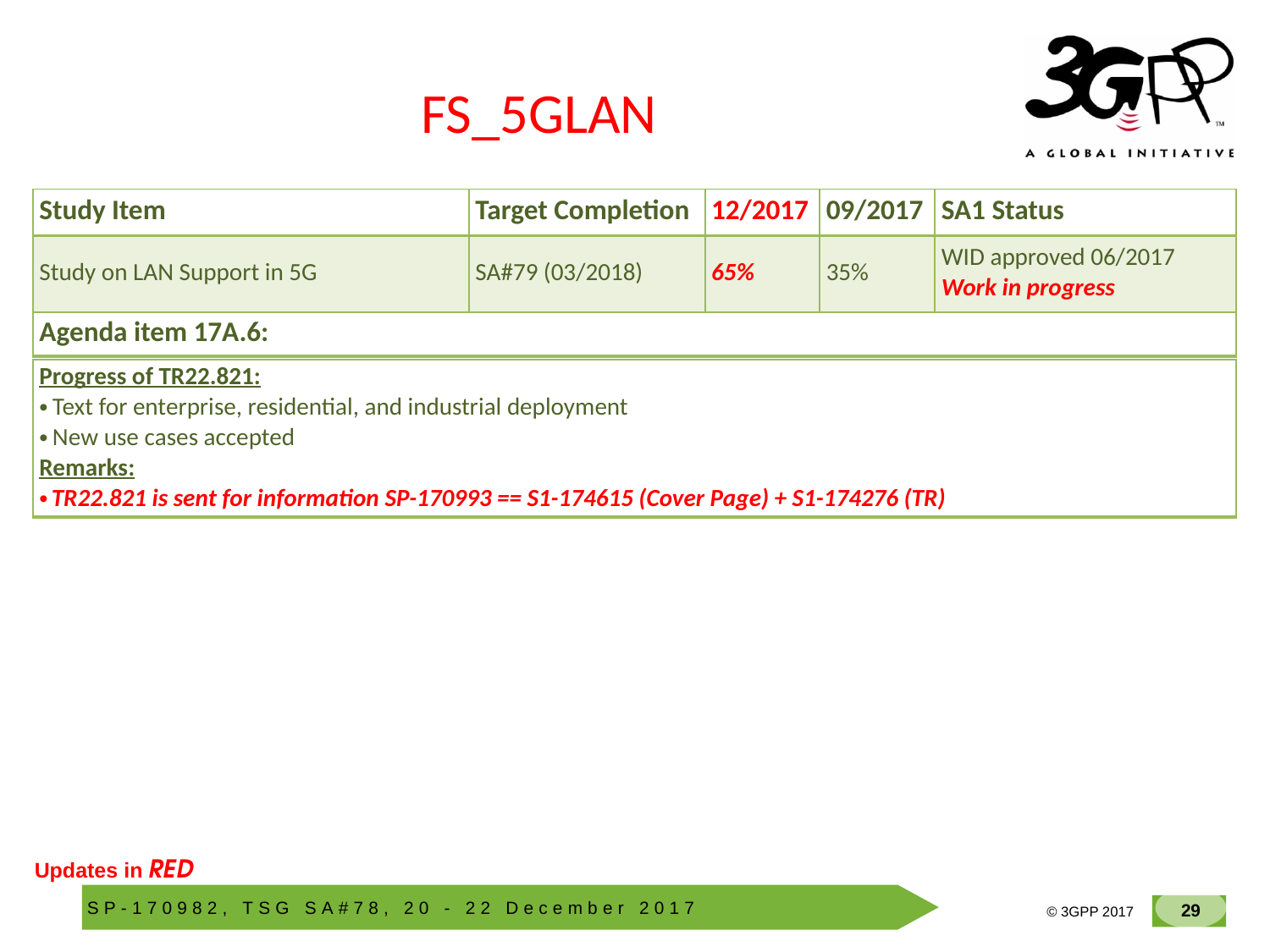

# FS_5GLAN
| Study Item | Target Completion | 12/2017 | 09/2017 | SA1 Status |
| --- | --- | --- | --- | --- |
| Study on LAN Support in 5G | SA#79 (03/2018) | 65% | 35% | WID approved 06/2017 Work in progress |
| Agenda item 17A.6: |
| --- |
|  |
| Progress of TR22.821: Text for enterprise, residential, and industrial deployment New use cases accepted Remarks: TR22.821 is sent for information SP-170993 == S1-174615 (Cover Page) + S1-174276 (TR) |
| --- |
Updates in RED